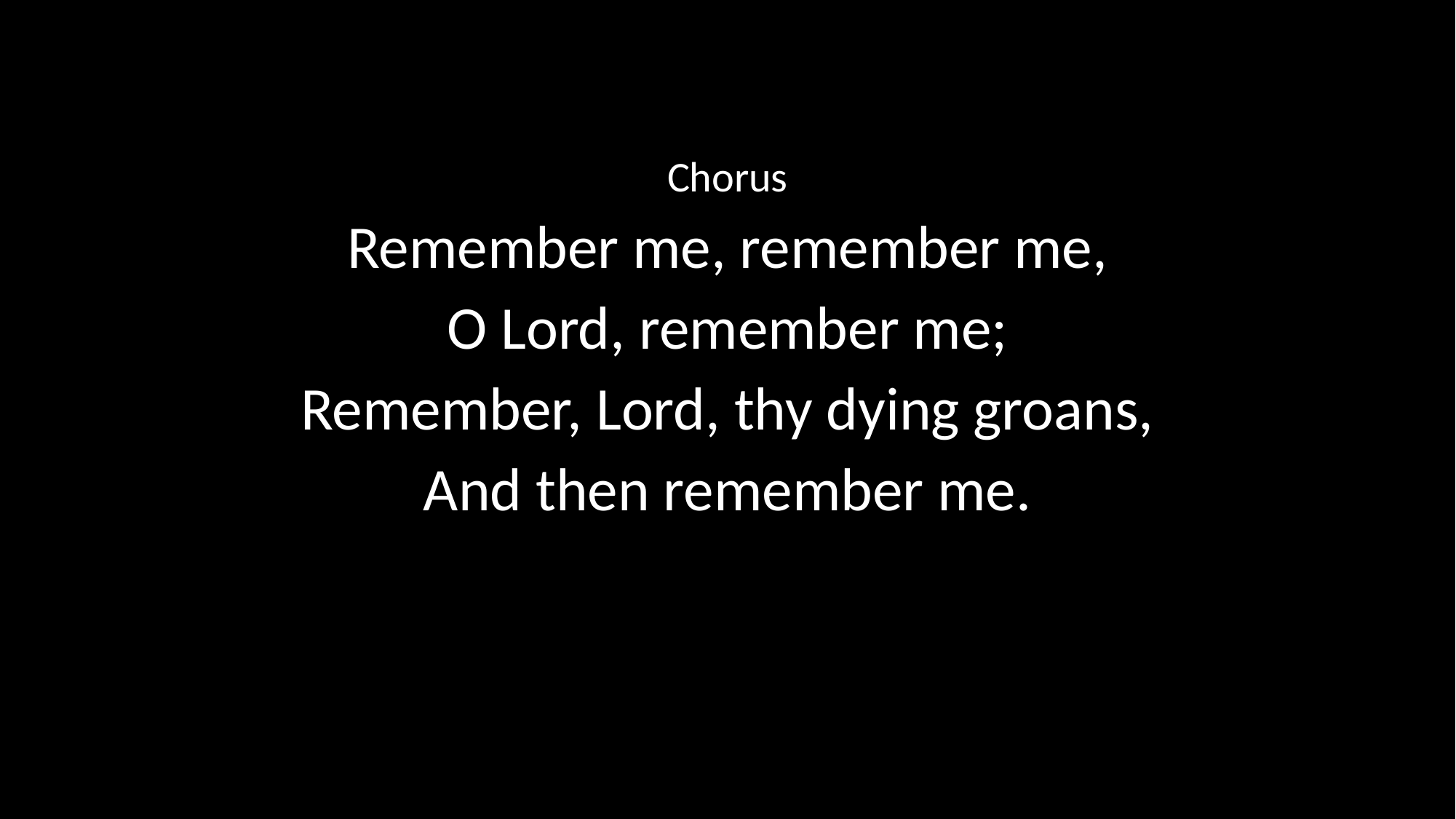

Chorus
Remember me, remember me,
O Lord, remember me;
Remember, Lord, thy dying groans,
And then remember me.